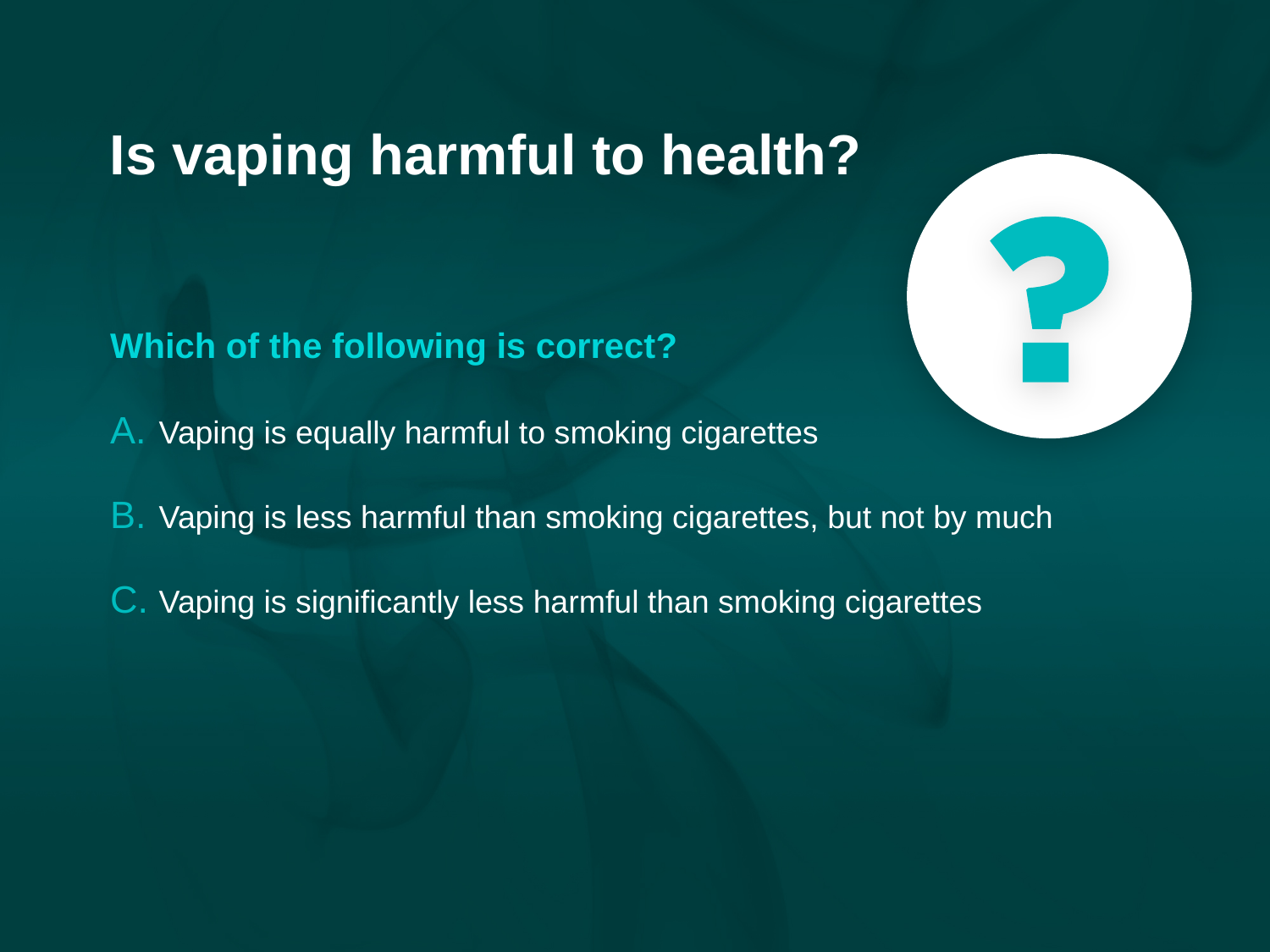

Is vaping harmful to health?

Which of the following is correct?
Vaping is equally harmful to smoking cigarettes
Vaping is less harmful than smoking cigarettes, but not by much
Vaping is significantly less harmful than smoking cigarettes